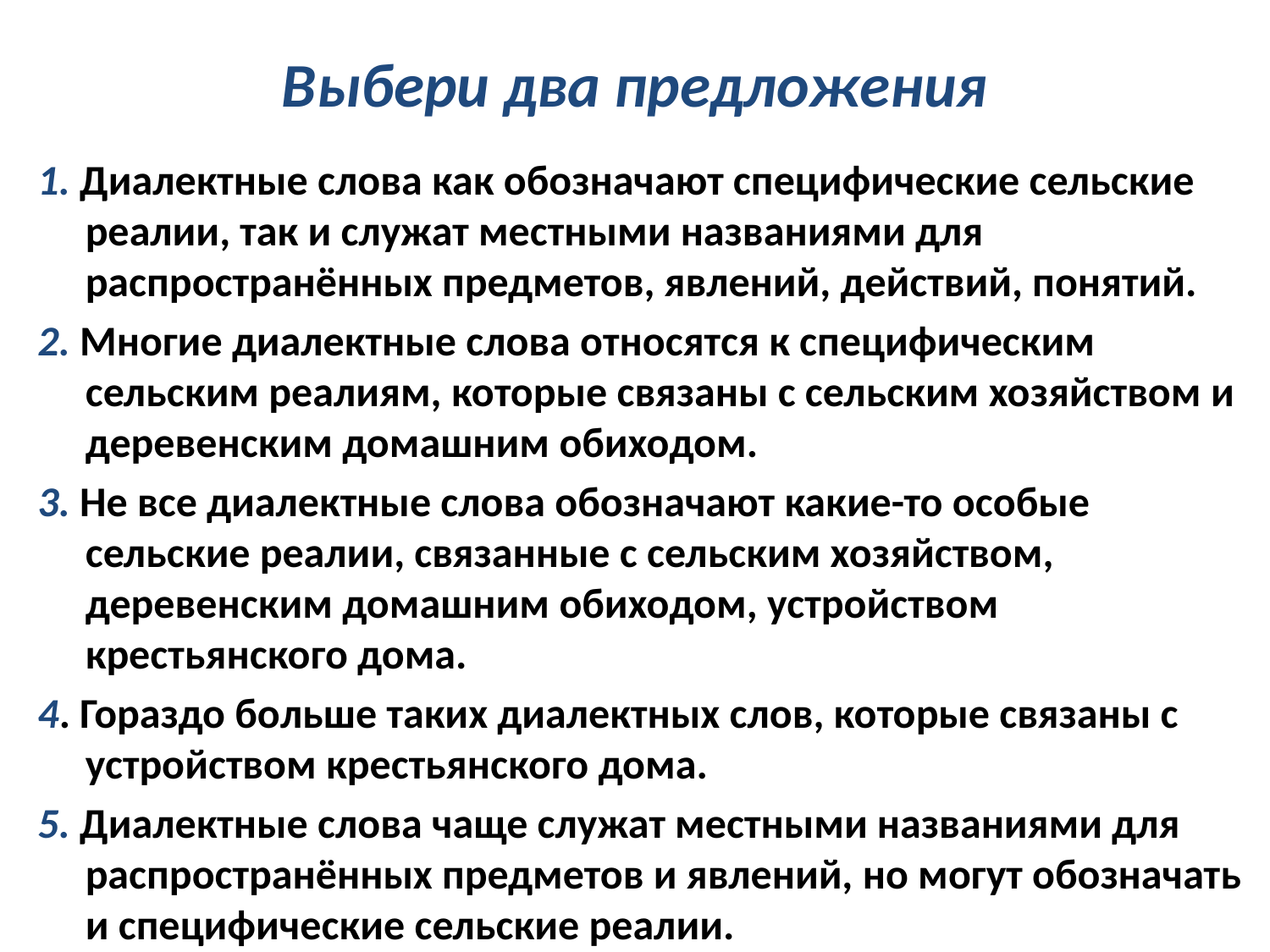

# Выбери два предложения
1. Диалектные слова как обозначают специфические сельские реалии, так и служат местными названиями для распространённых предметов, явлений, действий, понятий.
2. Многие диалектные слова относятся к специфическим сельским реалиям, которые связаны с сельским хозяйством и деревенским домашним обиходом.
3. Не все диалектные слова обозначают какие-то особые сельские реалии, связанные с сельским хозяйством, деревенским домашним обиходом, устройством крестьянского дома.
4. Гораздо больше таких диалектных слов, которые связаны с устройством крестьянского дома.
5. Диалектные слова чаще служат местными названиями для распространённых предметов и явлений, но могут обозначать и специфические сельские реалии.